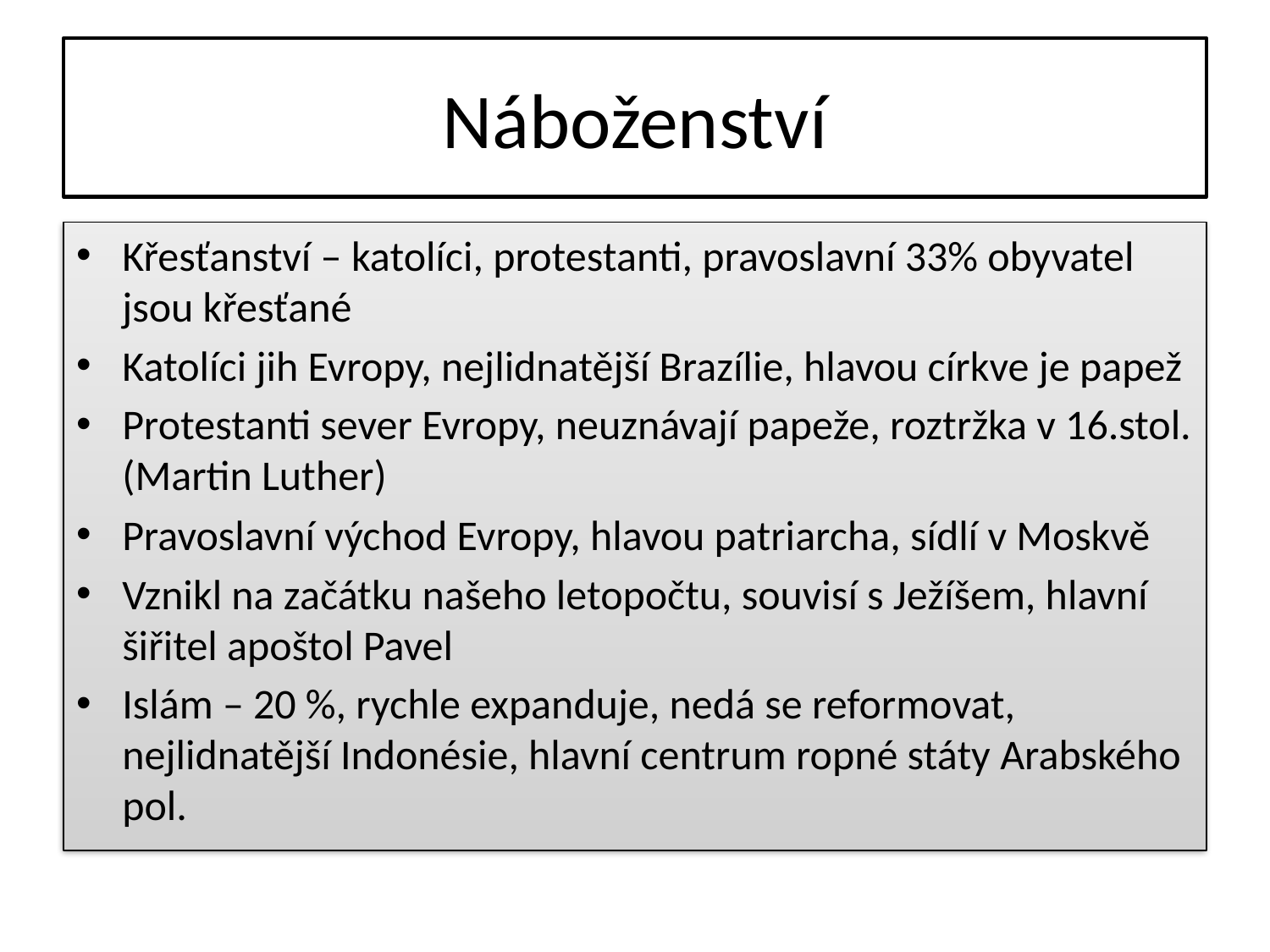

# Náboženství
Křesťanství – katolíci, protestanti, pravoslavní 33% obyvatel jsou křesťané
Katolíci jih Evropy, nejlidnatější Brazílie, hlavou církve je papež
Protestanti sever Evropy, neuznávají papeže, roztržka v 16.stol. (Martin Luther)
Pravoslavní východ Evropy, hlavou patriarcha, sídlí v Moskvě
Vznikl na začátku našeho letopočtu, souvisí s Ježíšem, hlavní šiřitel apoštol Pavel
Islám – 20 %, rychle expanduje, nedá se reformovat, nejlidnatější Indonésie, hlavní centrum ropné státy Arabského pol.